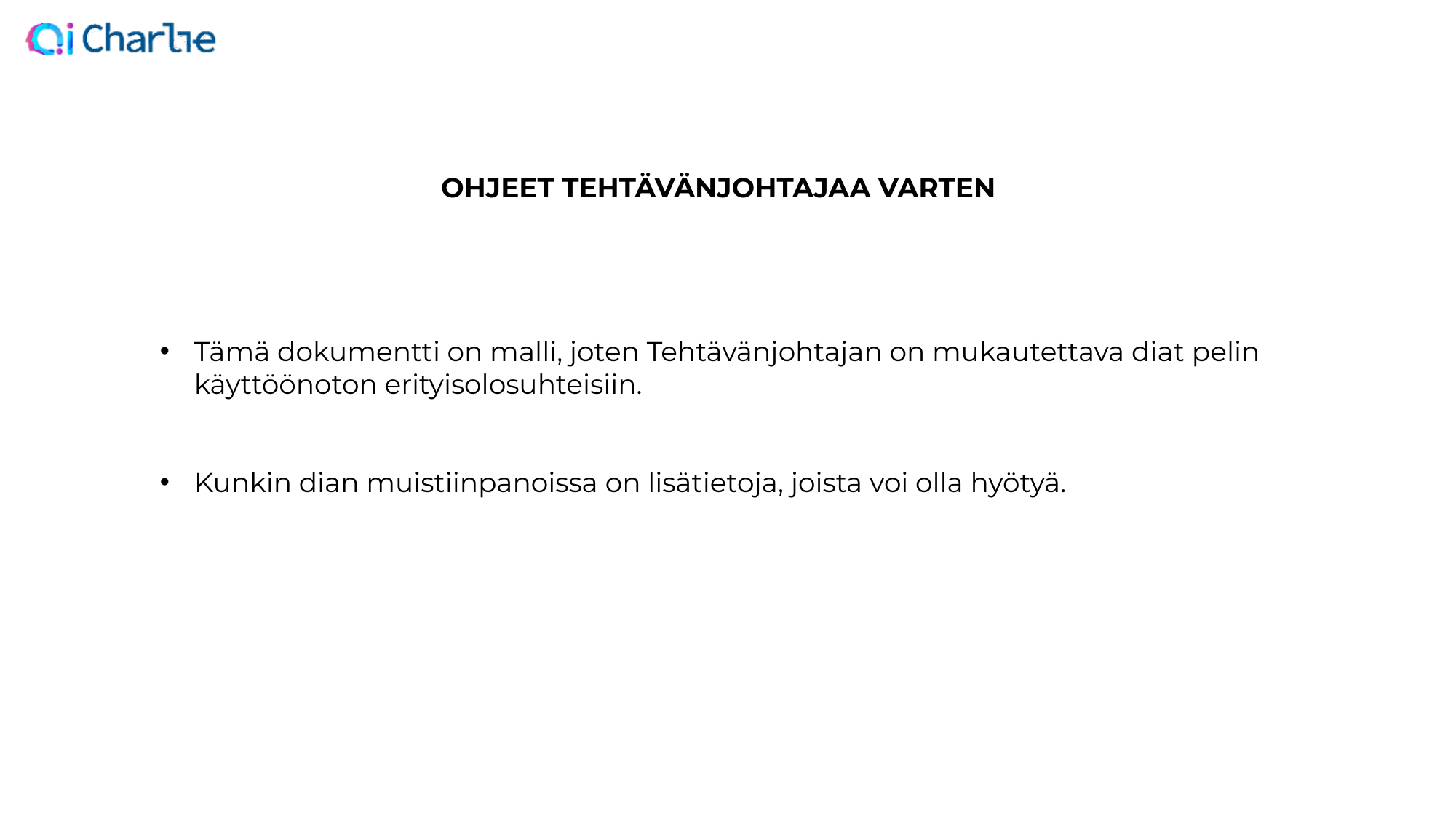

OHJEET TEHTÄVÄNJOHTAJAA VARTEN

Tämä dokumentti on malli, joten Tehtävänjohtajan on mukautettava diat pelin käyttöönoton erityisolosuhteisiin.

Kunkin dian muistiinpanoissa on lisätietoja, joista voi olla hyötyä.